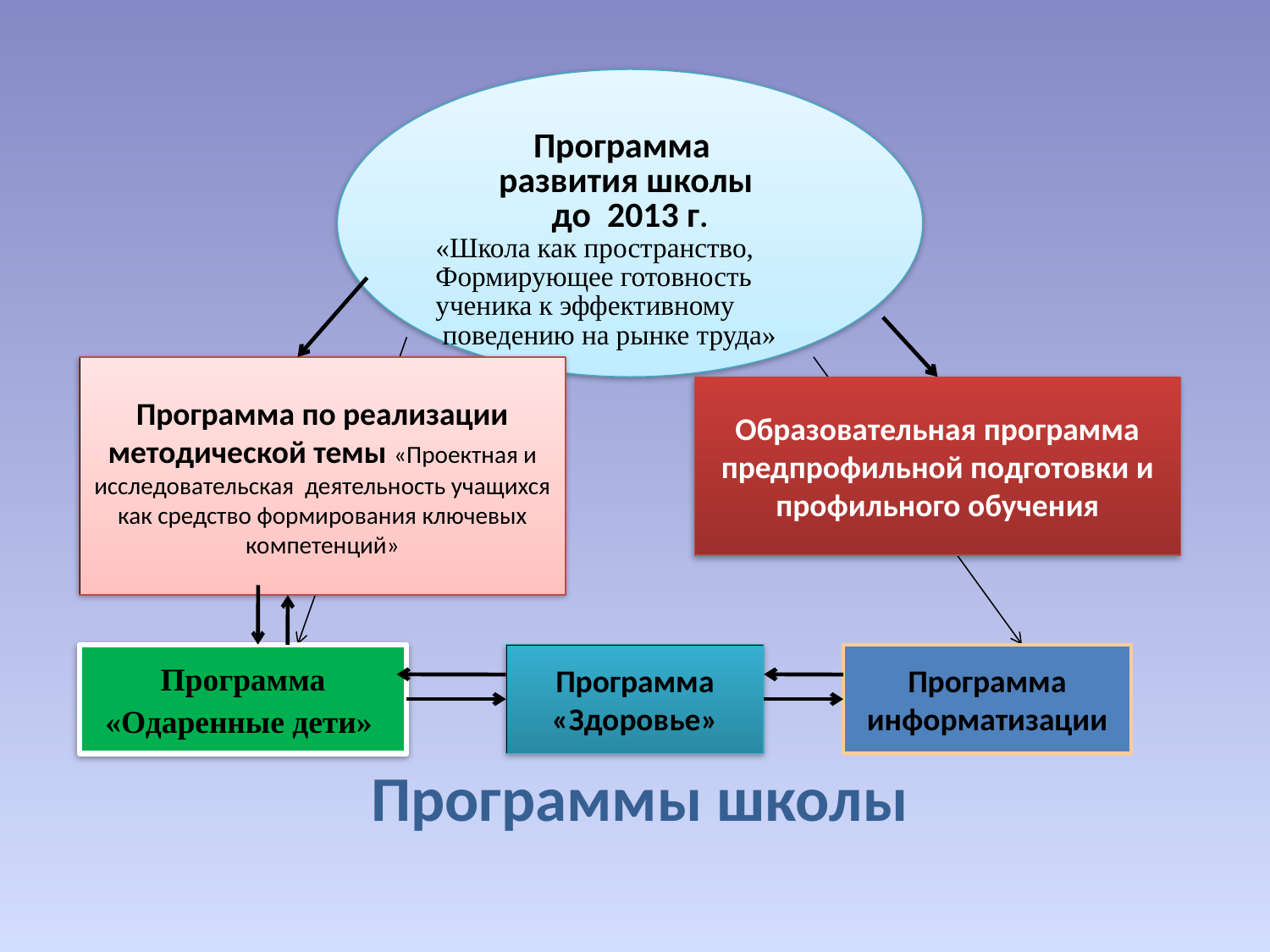

Программа
развития школы
до  2013 г.
«Школа как пространство,
Формирующее готовность
ученика к эффективному
 поведению на рынке труда»

Программа по реализации методической темы «Проектная и исследовательская  деятельность учащихся как средство формирования ключевых компетенций»
Образовательная программа предпрофильной подготовки и профильного обучения
Программа
«Одаренные дети»
Программа
«Здоровье»
Программа
информатизации
# Программы школы